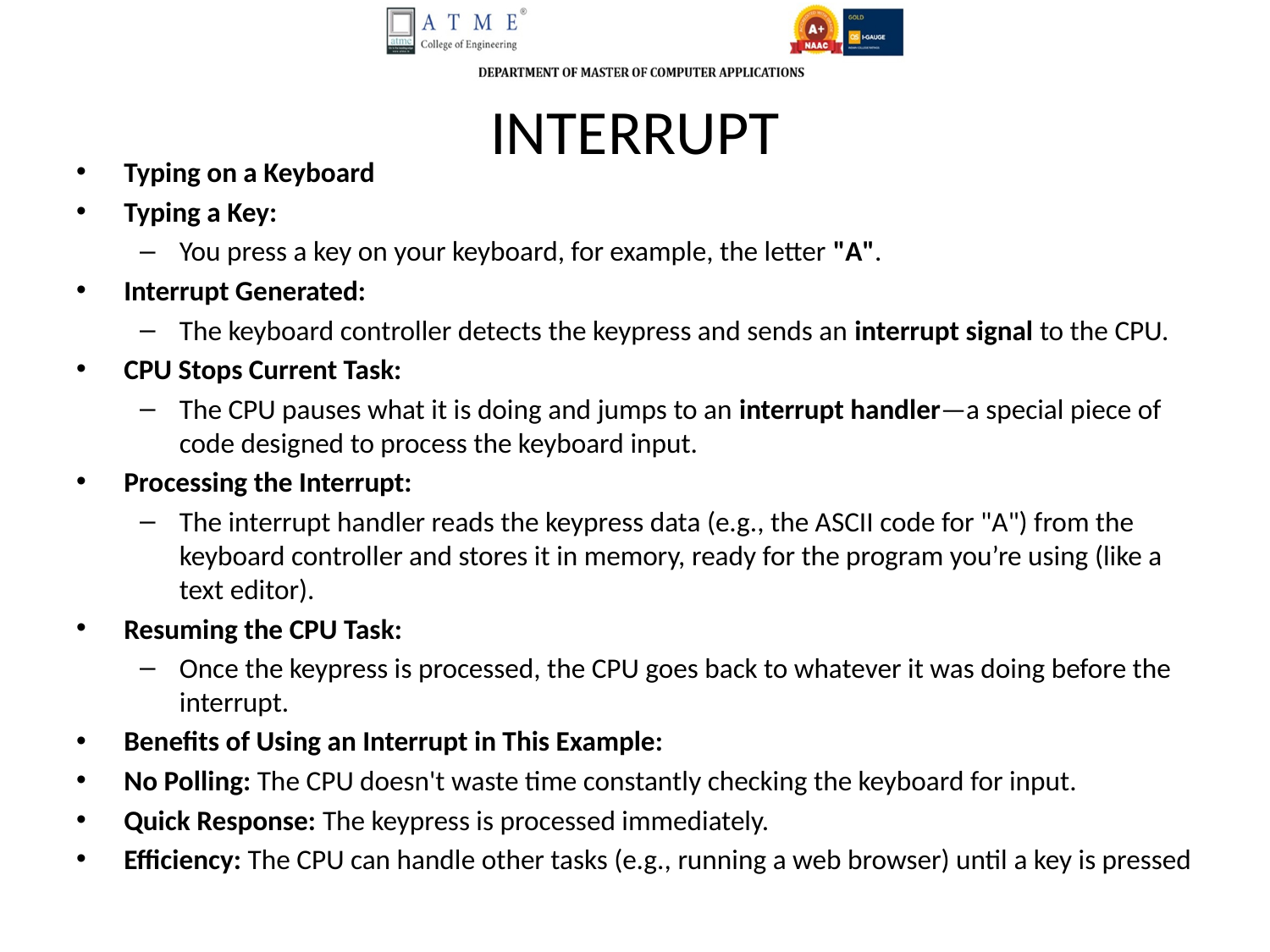

# INTERRUPT
Typing on a Keyboard
Typing a Key:
You press a key on your keyboard, for example, the letter "A".
Interrupt Generated:
The keyboard controller detects the keypress and sends an interrupt signal to the CPU.
CPU Stops Current Task:
The CPU pauses what it is doing and jumps to an interrupt handler—a special piece of code designed to process the keyboard input.
Processing the Interrupt:
The interrupt handler reads the keypress data (e.g., the ASCII code for "A") from the keyboard controller and stores it in memory, ready for the program you’re using (like a text editor).
Resuming the CPU Task:
Once the keypress is processed, the CPU goes back to whatever it was doing before the interrupt.
Benefits of Using an Interrupt in This Example:
No Polling: The CPU doesn't waste time constantly checking the keyboard for input.
Quick Response: The keypress is processed immediately.
Efficiency: The CPU can handle other tasks (e.g., running a web browser) until a key is pressed